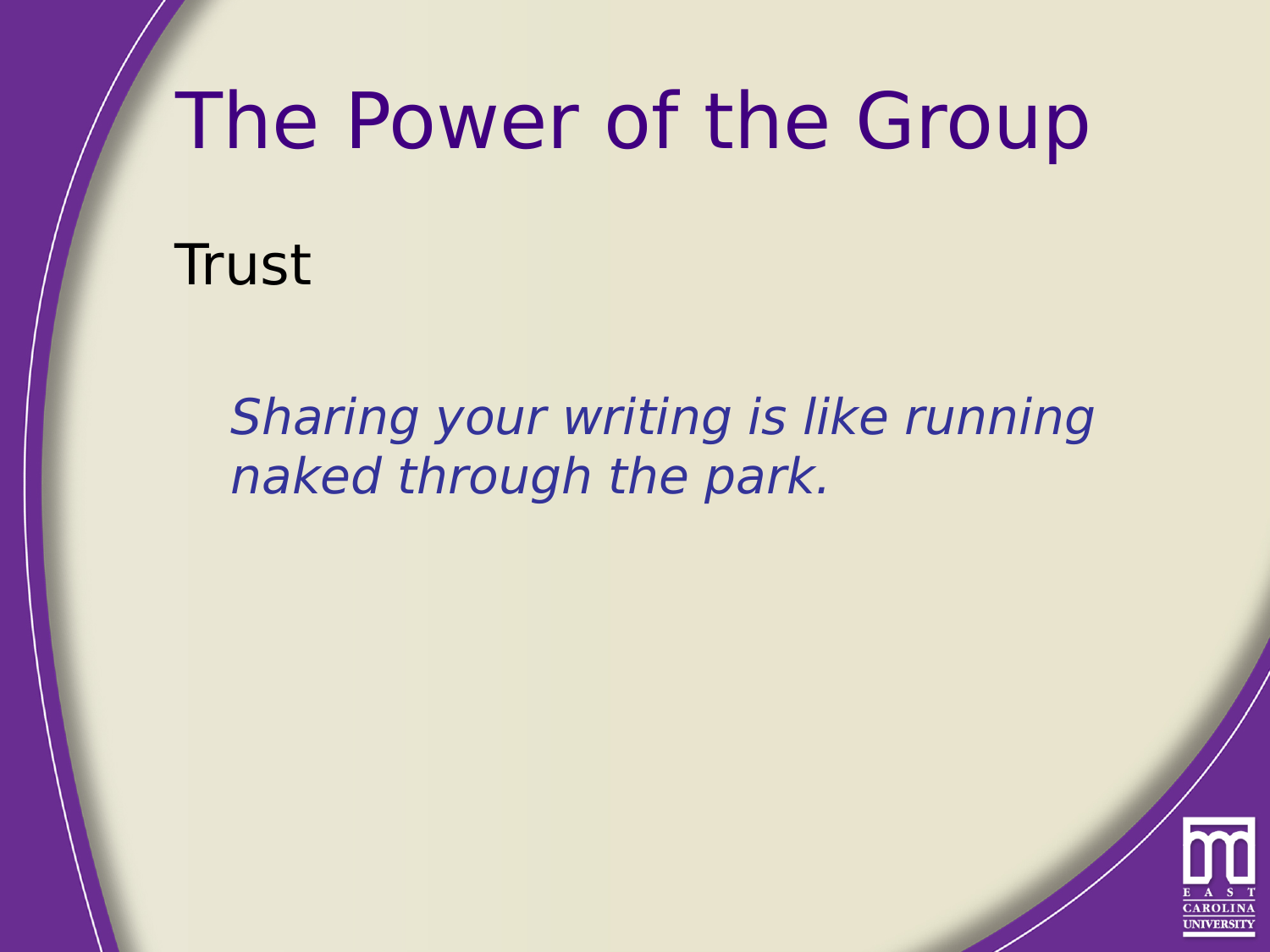

# The Power of the Group
	Trust

	Sharing your writing is like running naked through the park.